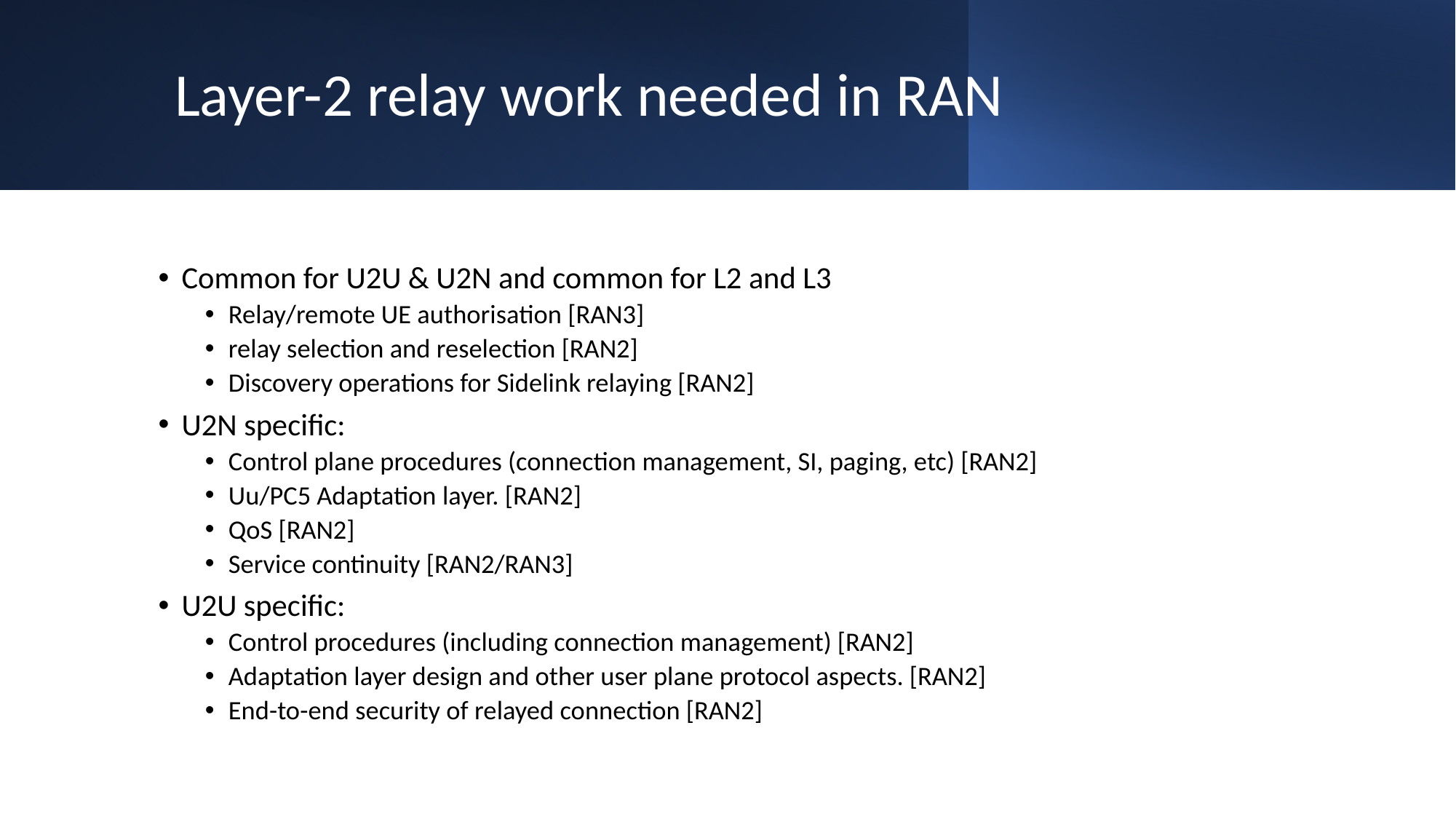

# Layer-2 relay work needed in RAN
Common for U2U & U2N and common for L2 and L3
Relay/remote UE authorisation [RAN3]
relay selection and reselection [RAN2]
Discovery operations for Sidelink relaying [RAN2]
U2N specific:
Control plane procedures (connection management, SI, paging, etc) [RAN2]
Uu/PC5 Adaptation layer. [RAN2]
QoS [RAN2]
Service continuity [RAN2/RAN3]
U2U specific:
Control procedures (including connection management) [RAN2]
Adaptation layer design and other user plane protocol aspects. [RAN2]
End-to-end security of relayed connection [RAN2]